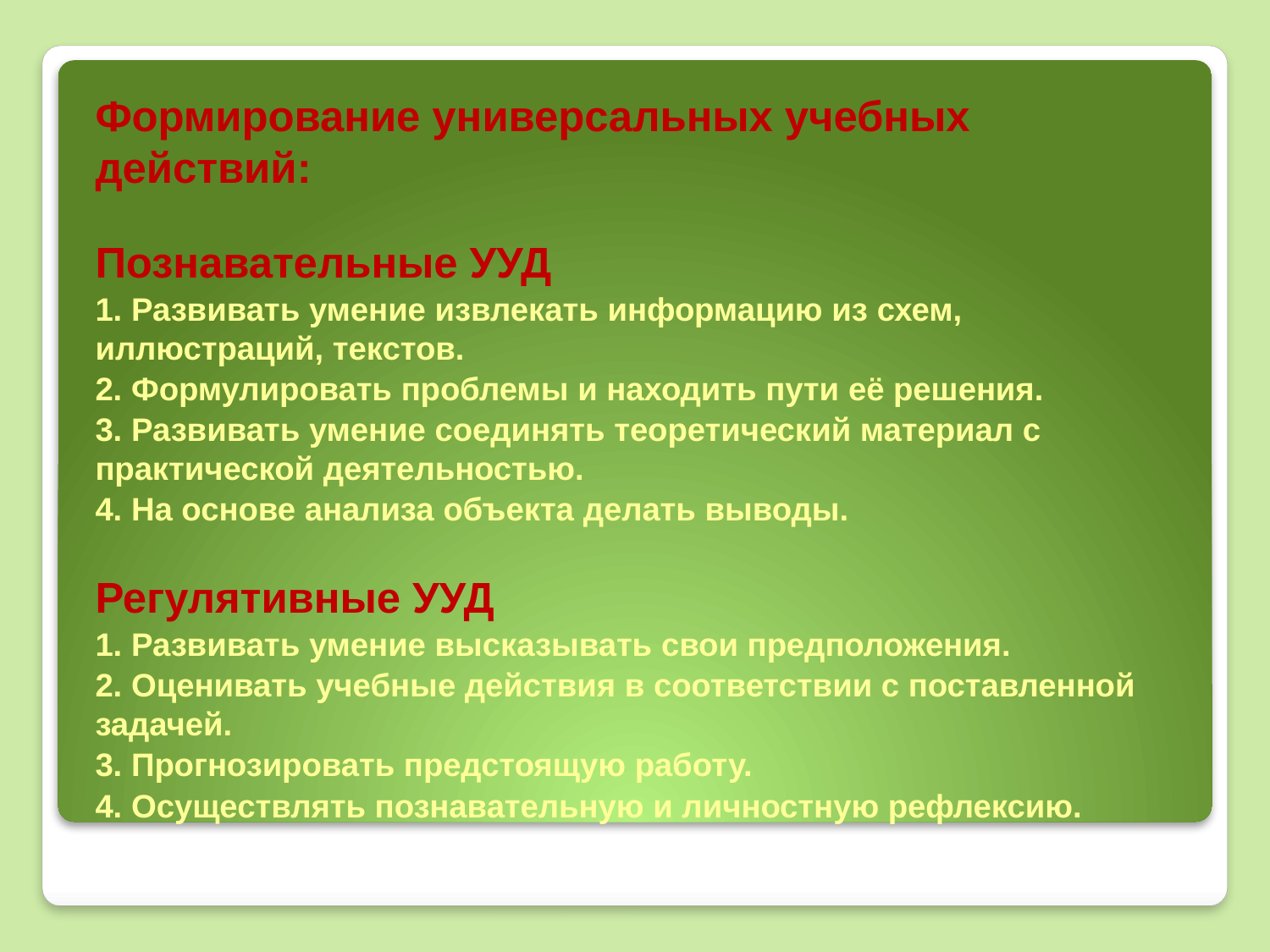

Формирование универсальных учебных действий:

Познавательные УУД
1. Развивать умение извлекать информацию из схем, иллюстраций, текстов.
2. Формулировать проблемы и находить пути её решения.
3. Развивать умение соединять теоретический материал с практической деятельностью.
4. На основе анализа объекта делать выводы.

Регулятивные УУД
1. Развивать умение высказывать свои предположения.
2. Оценивать учебные действия в соответствии с поставленной задачей.
3. Прогнозировать предстоящую работу.
4. Осуществлять познавательную и личностную рефлексию.

#